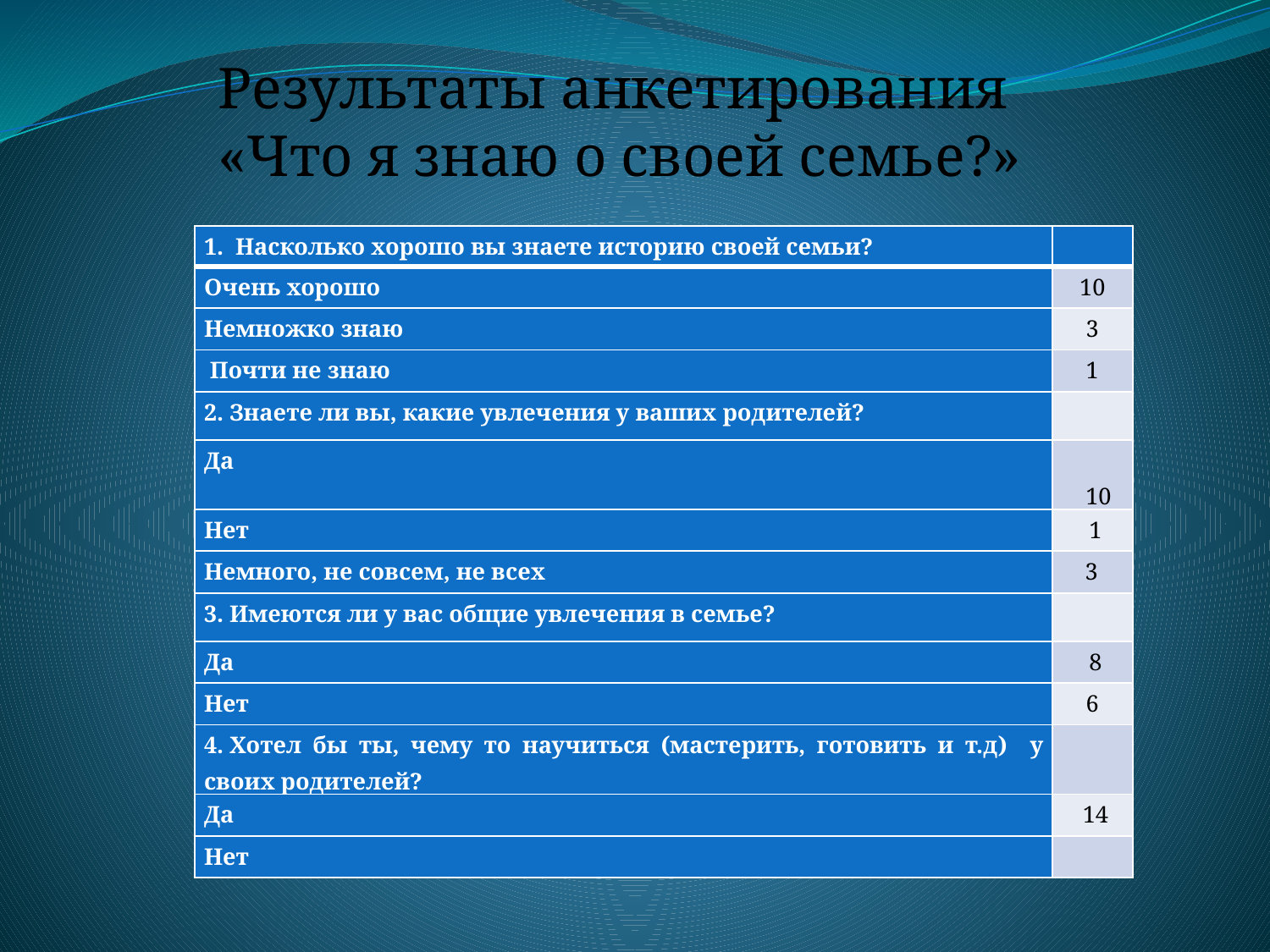

Результаты анкетирования
«Что я знаю о своей семье?»
| 1.  Насколько хорошо вы знаете историю своей семьи? |  |
| --- | --- |
| Очень хорошо | 10 |
| Немножко знаю | 3 |
| Почти не знаю | 1 |
| 2. Знаете ли вы, какие увлечения у ваших родителей? |  |
| Да | 10 |
| Нет | 1 |
| Немного, не совсем, не всех | 3 |
| 3. Имеются ли у вас общие увлечения в семье? |  |
| Да | 8 |
| Нет | 6 |
| 4. Хотел бы ты, чему то научиться (мастерить, готовить и т.д) у своих родителей? |  |
| Да | 14 |
| Нет |  |